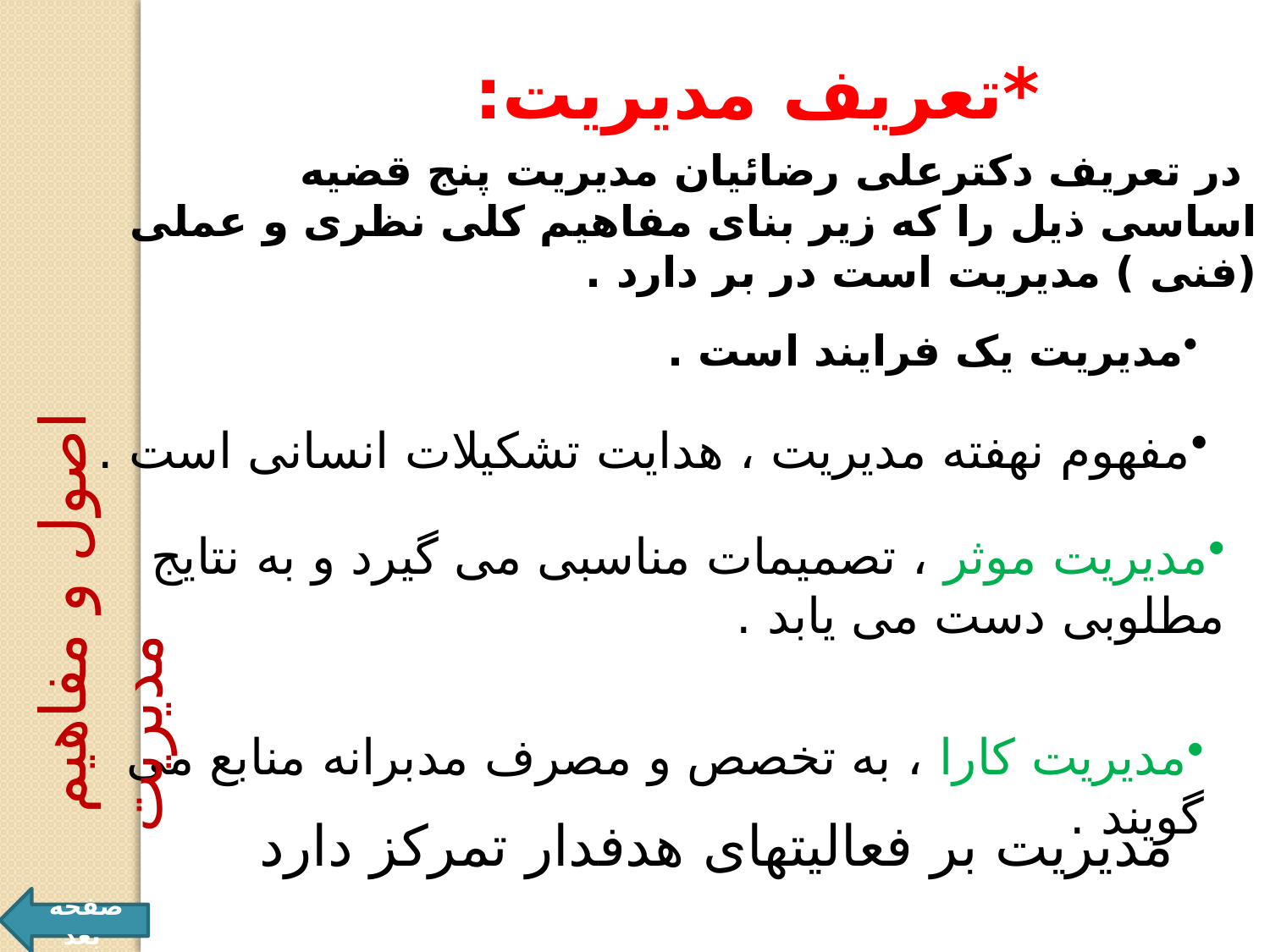

*تعريف مديريت:

 در تعریف دکترعلی رضائیان مدیریت پنج قضیه اساسی ذیل را که زیر بنای مفاهیم کلی نظری و عملی (فنی ) مدیریت است در بر دارد .
مدیریت یک فرایند است .
مفهوم نهفته مدیریت ، هدایت تشکیلات انسانی است .
اصول و مفاهيم  مديريت
مدیریت موثر ، تصمیمات مناسبی می گیرد و به نتایج مطلوبی دست می یابد .
مدیریت کارا ، به تخصص و مصرف مدبرانه منابع می گویند .
مدیریت بر فعالیتهای هدفدار تمرکز دارد
صفحه  بعد